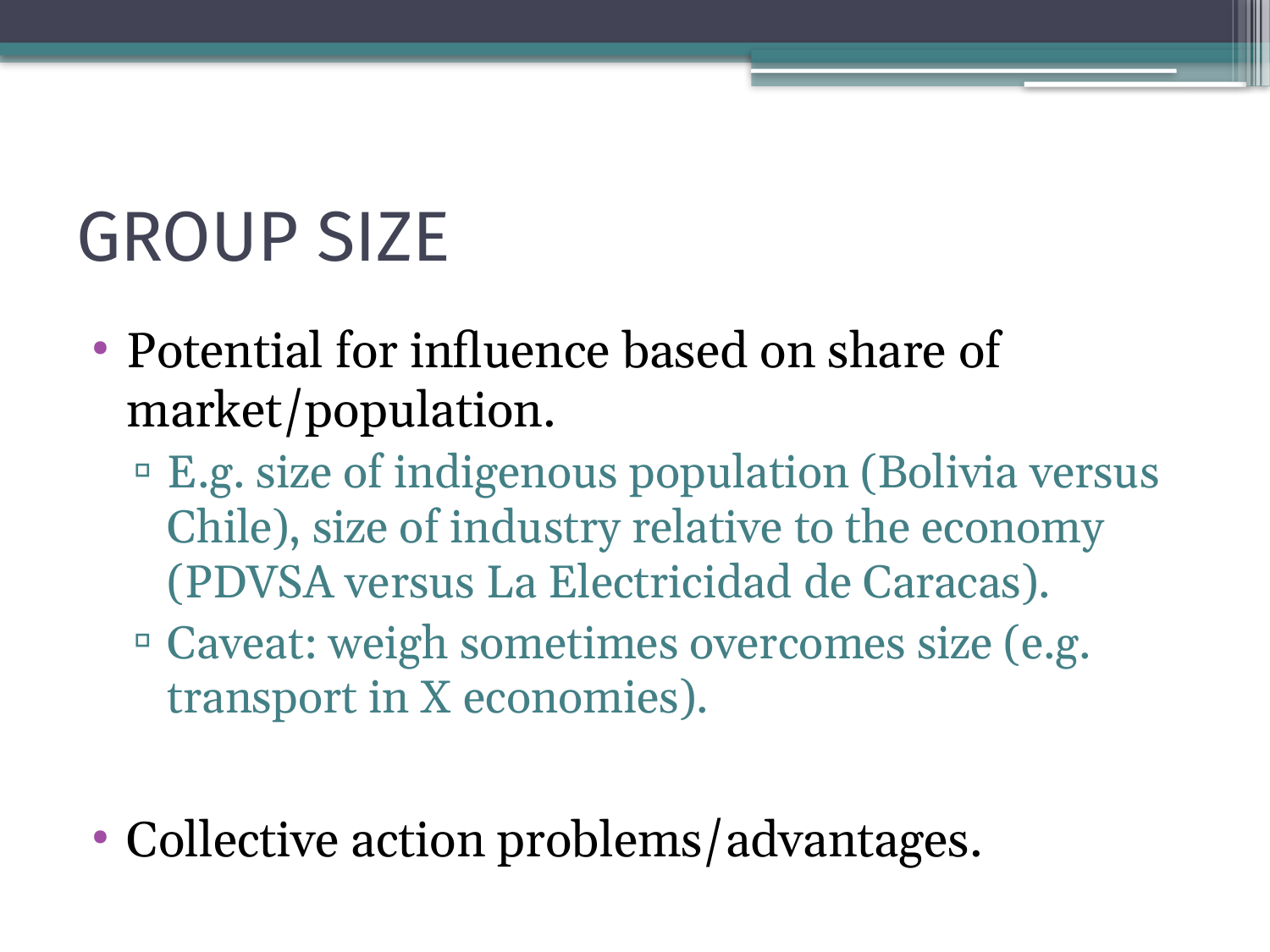

# GROUP SIZE
Potential for influence based on share of market/population.
E.g. size of indigenous population (Bolivia versus Chile), size of industry relative to the economy (PDVSA versus La Electricidad de Caracas).
Caveat: weigh sometimes overcomes size (e.g. transport in X economies).

Collective action problems/advantages.